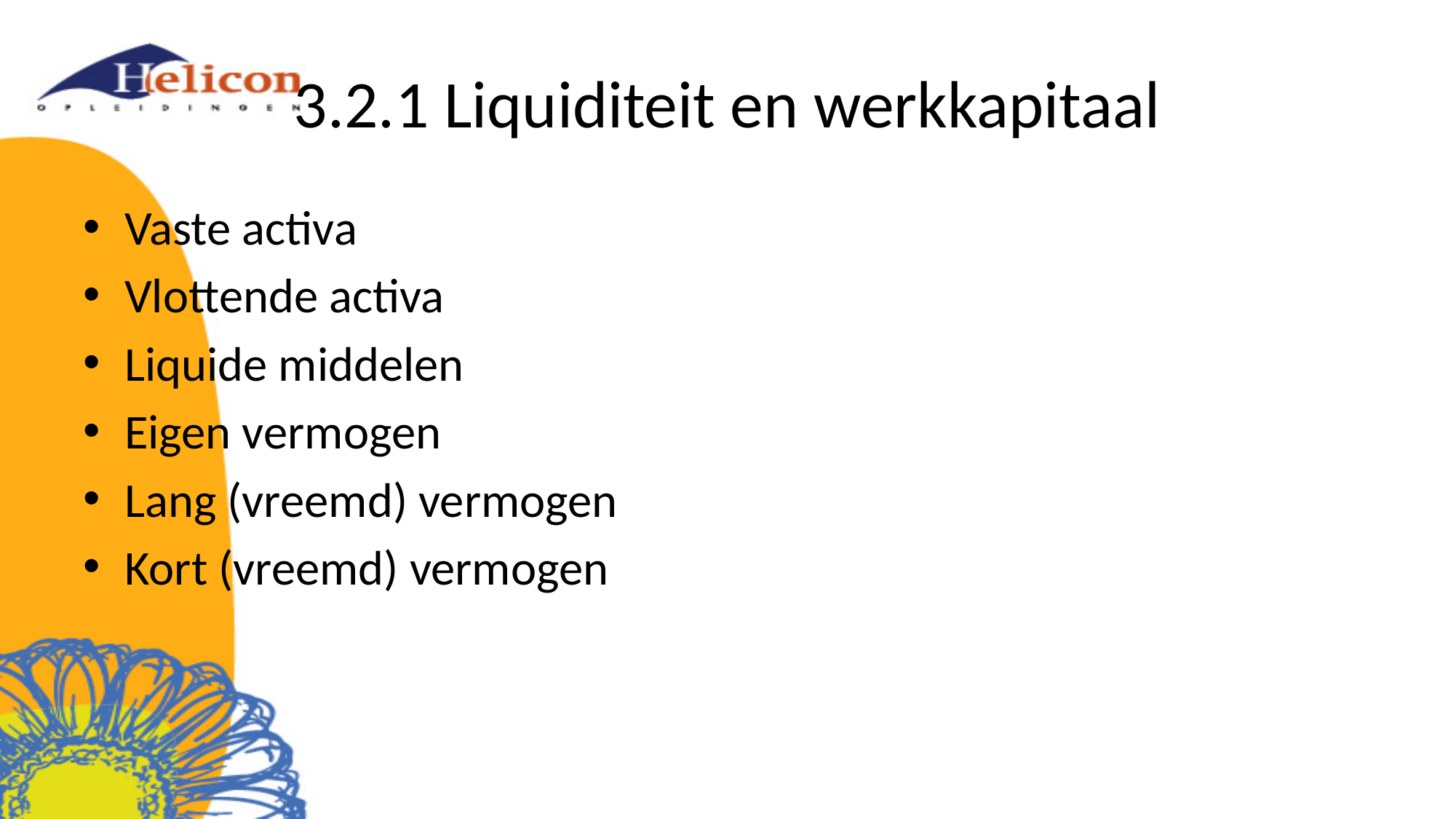

# 3.2.1 Liquiditeit en werkkapitaal
Vaste activa
Vlottende activa
Liquide middelen
Eigen vermogen
Lang (vreemd) vermogen
Kort (vreemd) vermogen